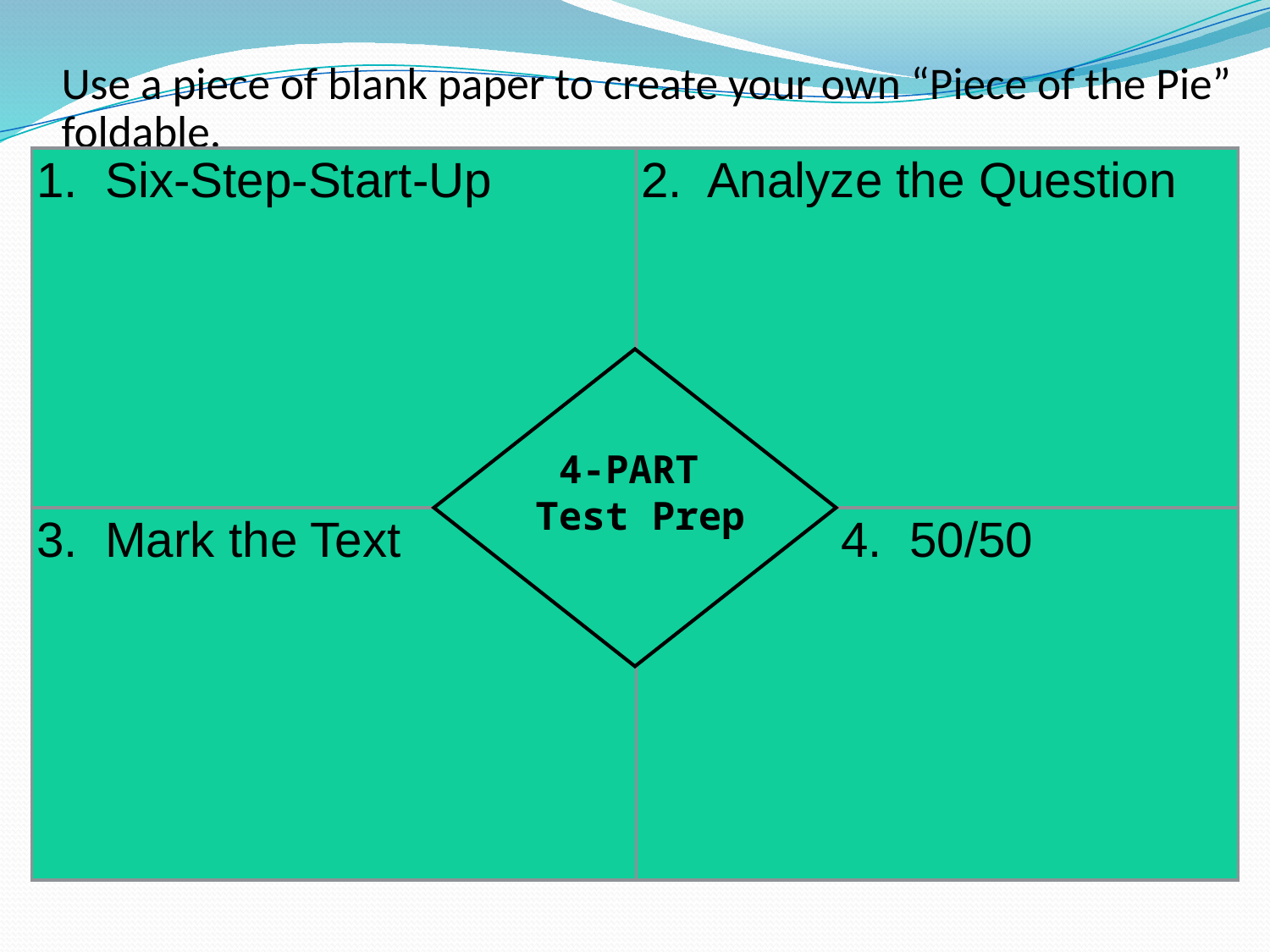

# Use a piece of blank paper to create your own “Piece of the Pie” foldable.
| 1. Six-Step-Start-Up | 2. Analyze the Question |
| --- | --- |
| 3. Mark the Text | 4. 50/50 |

  4-PART
  Test Prep